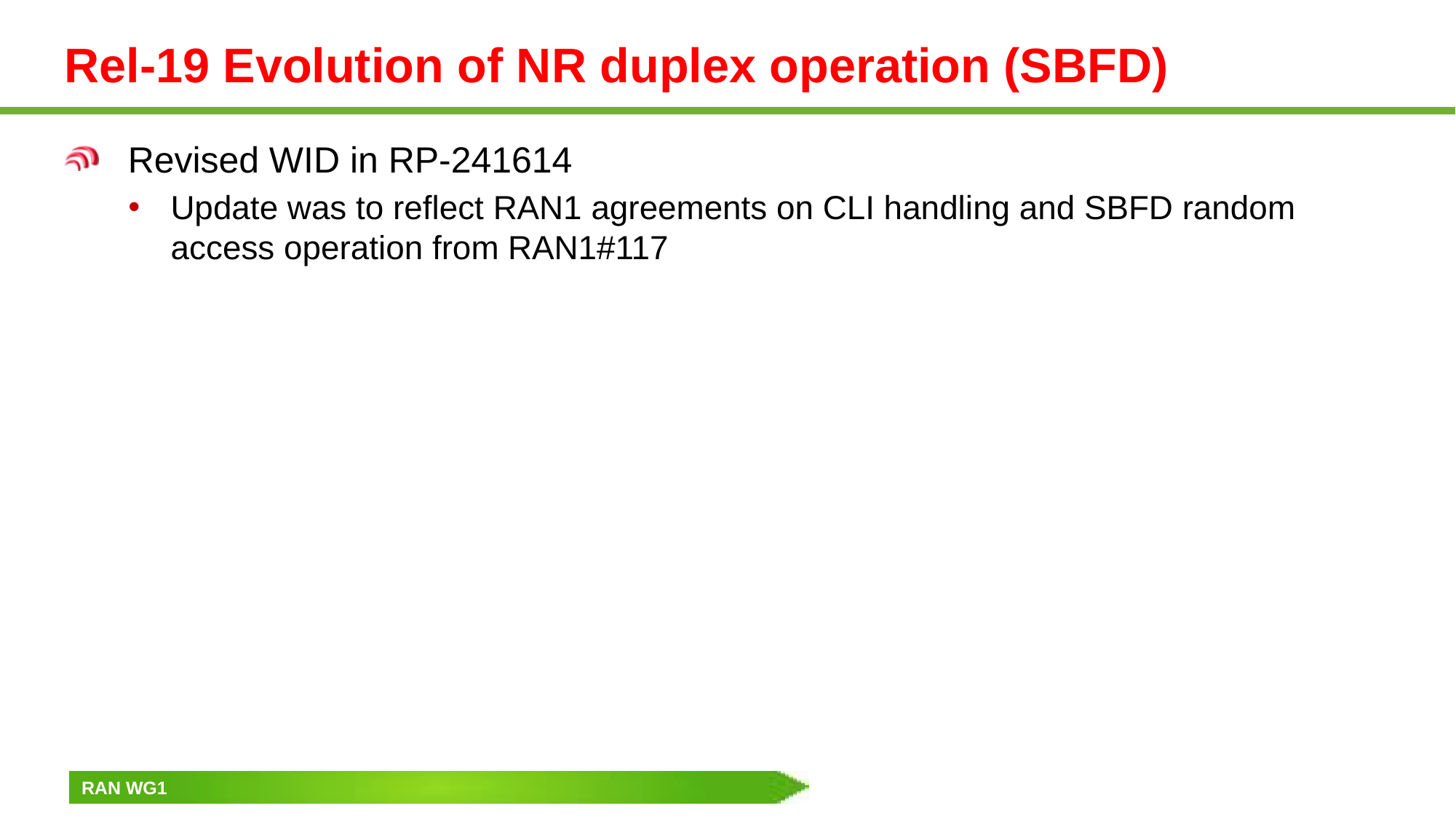

# Rel-19 Evolution of NR duplex operation (SBFD)
Revised WID in RP-241614
Update was to reflect RAN1 agreements on CLI handling and SBFD random access operation from RAN1#117